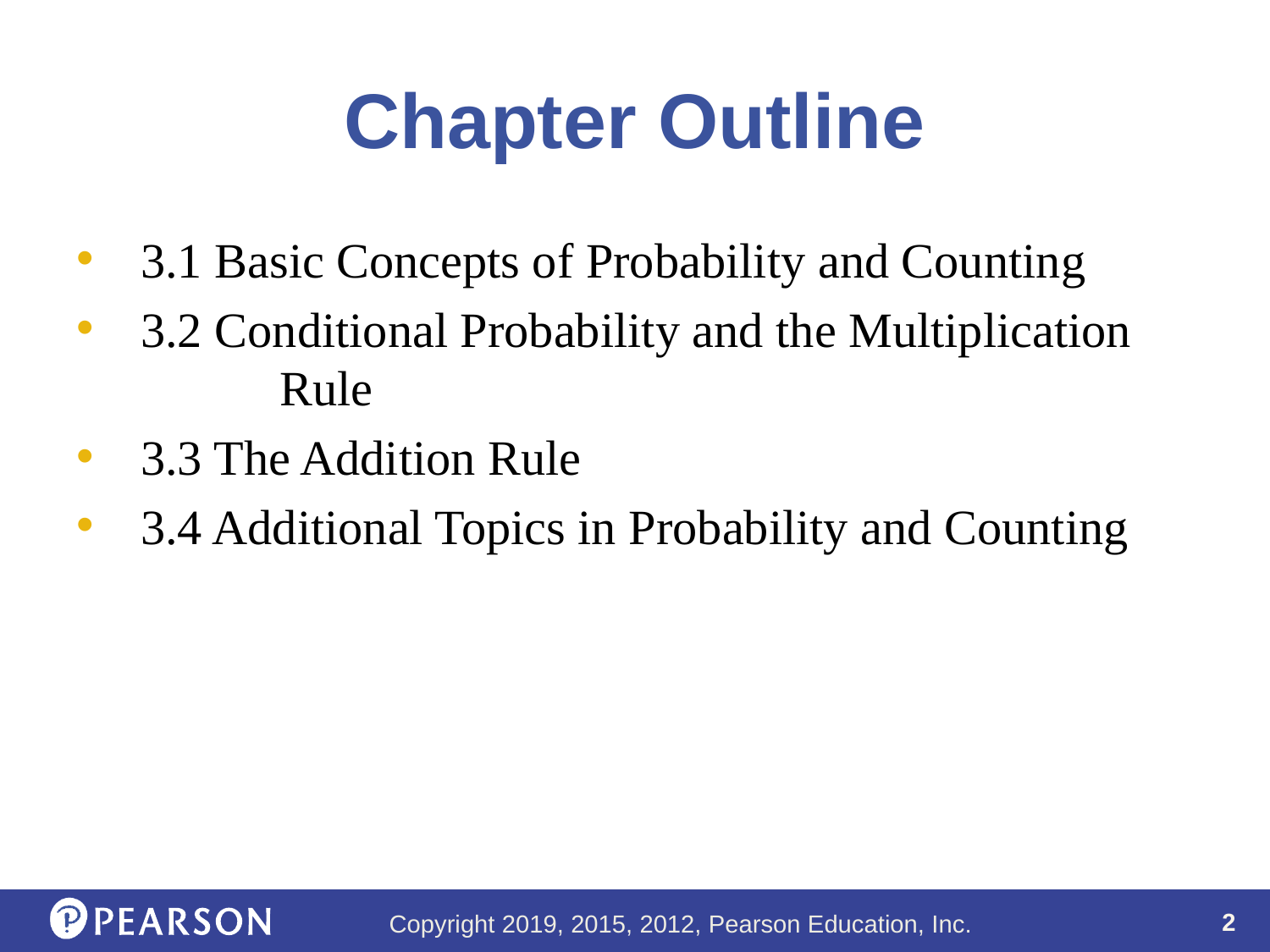

# Chapter Outline
3.1 Basic Concepts of Probability and Counting
3.2 Conditional Probability and the Multiplication
	 Rule
3.3 The Addition Rule
3.4 Additional Topics in Probability and Counting